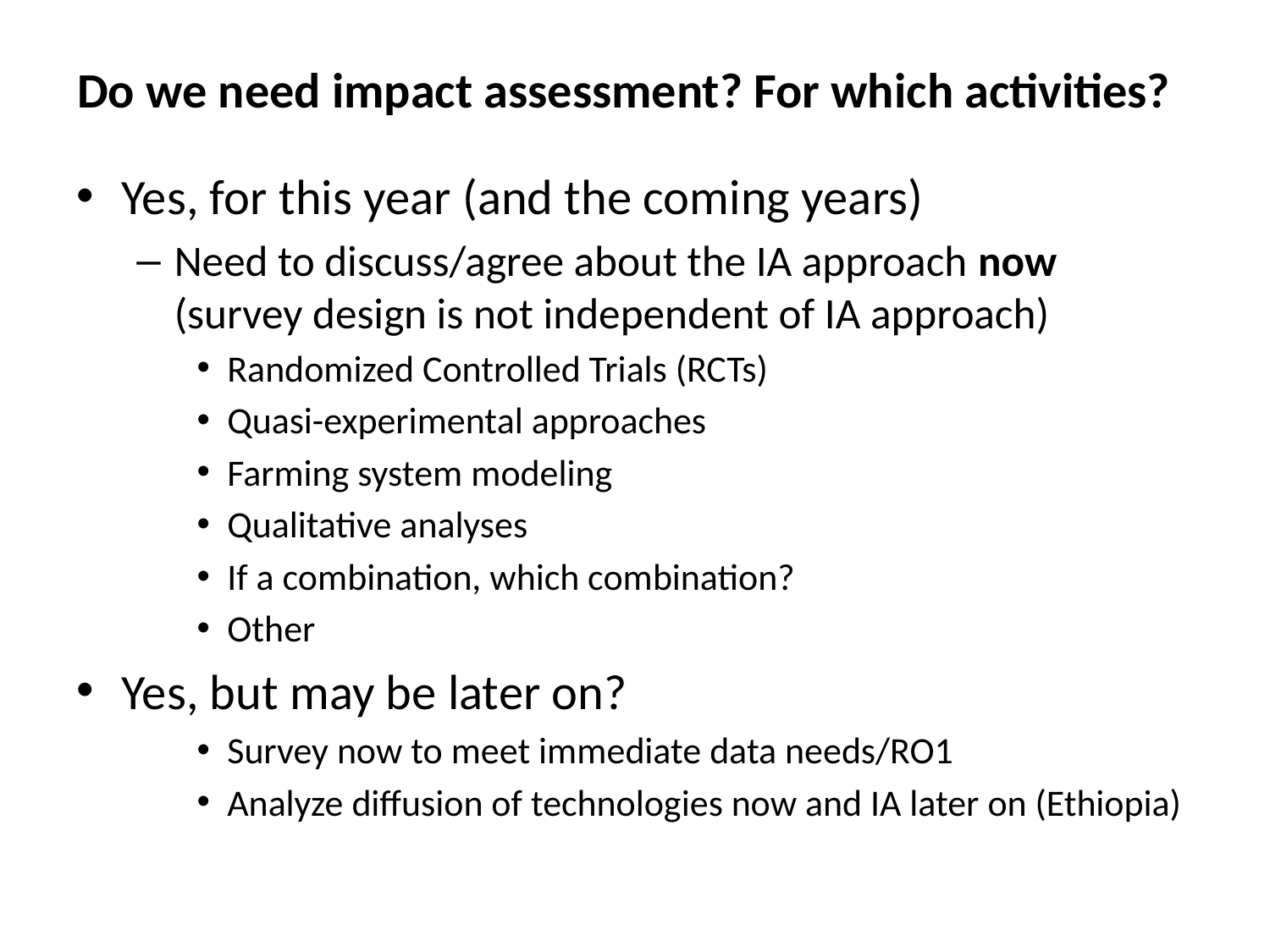

# Do we need impact assessment? For which activities?
Yes, for this year (and the coming years)
Need to discuss/agree about the IA approach now (survey design is not independent of IA approach)
Randomized Controlled Trials (RCTs)
Quasi-experimental approaches
Farming system modeling
Qualitative analyses
If a combination, which combination?
Other
Yes, but may be later on?
Survey now to meet immediate data needs/RO1
Analyze diffusion of technologies now and IA later on (Ethiopia)